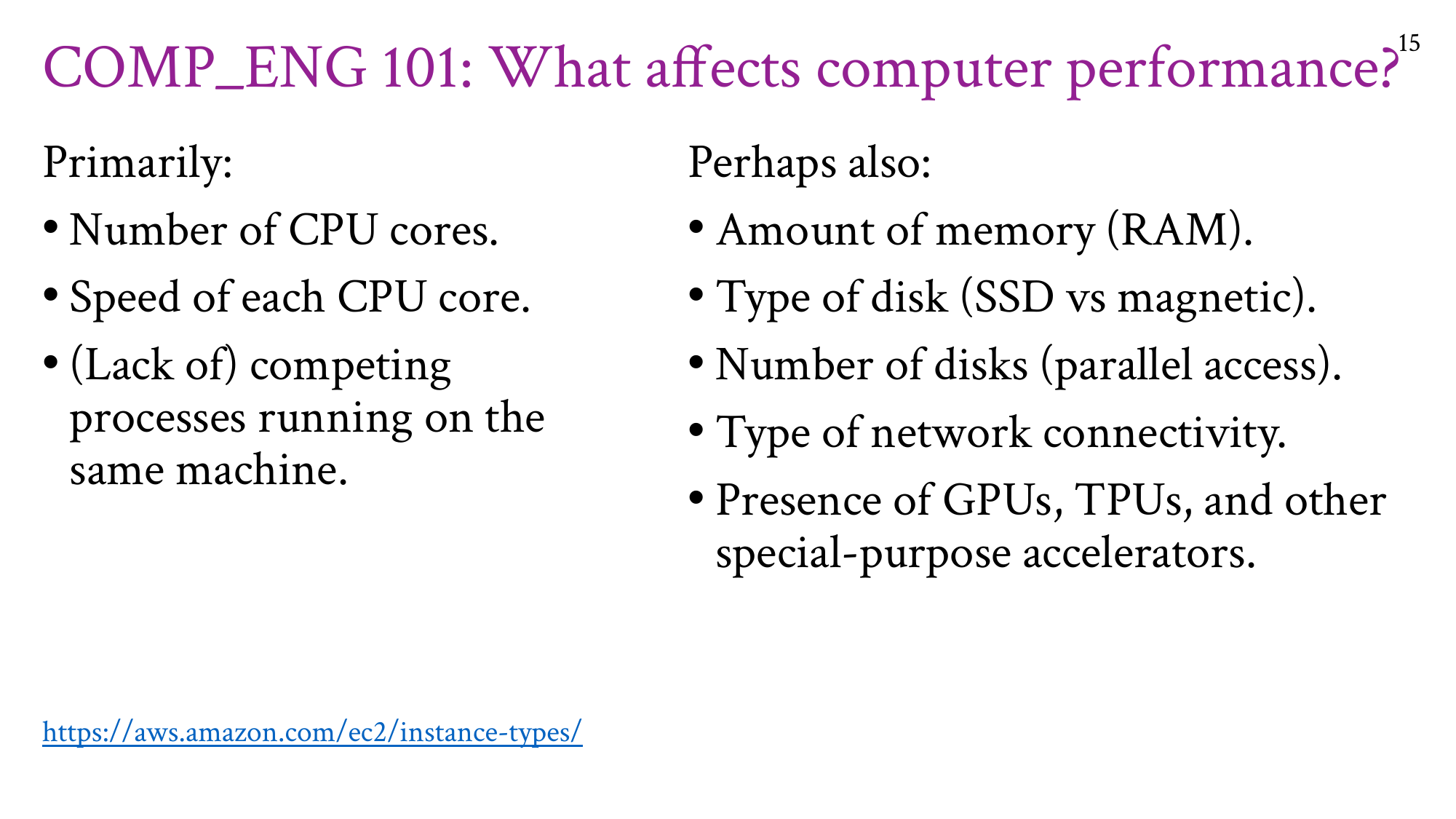

# COMP_ENG 101: What affects computer performance?
Primarily:
Number of CPU cores.
Speed of each CPU core.
(Lack of) competing processes running on the same machine.

https://aws.amazon.com/ec2/instance-types/
Perhaps also:
Amount of memory (RAM).
Type of disk (SSD vs magnetic).
Number of disks (parallel access).
Type of network connectivity.
Presence of GPUs, TPUs, and other special-purpose accelerators.